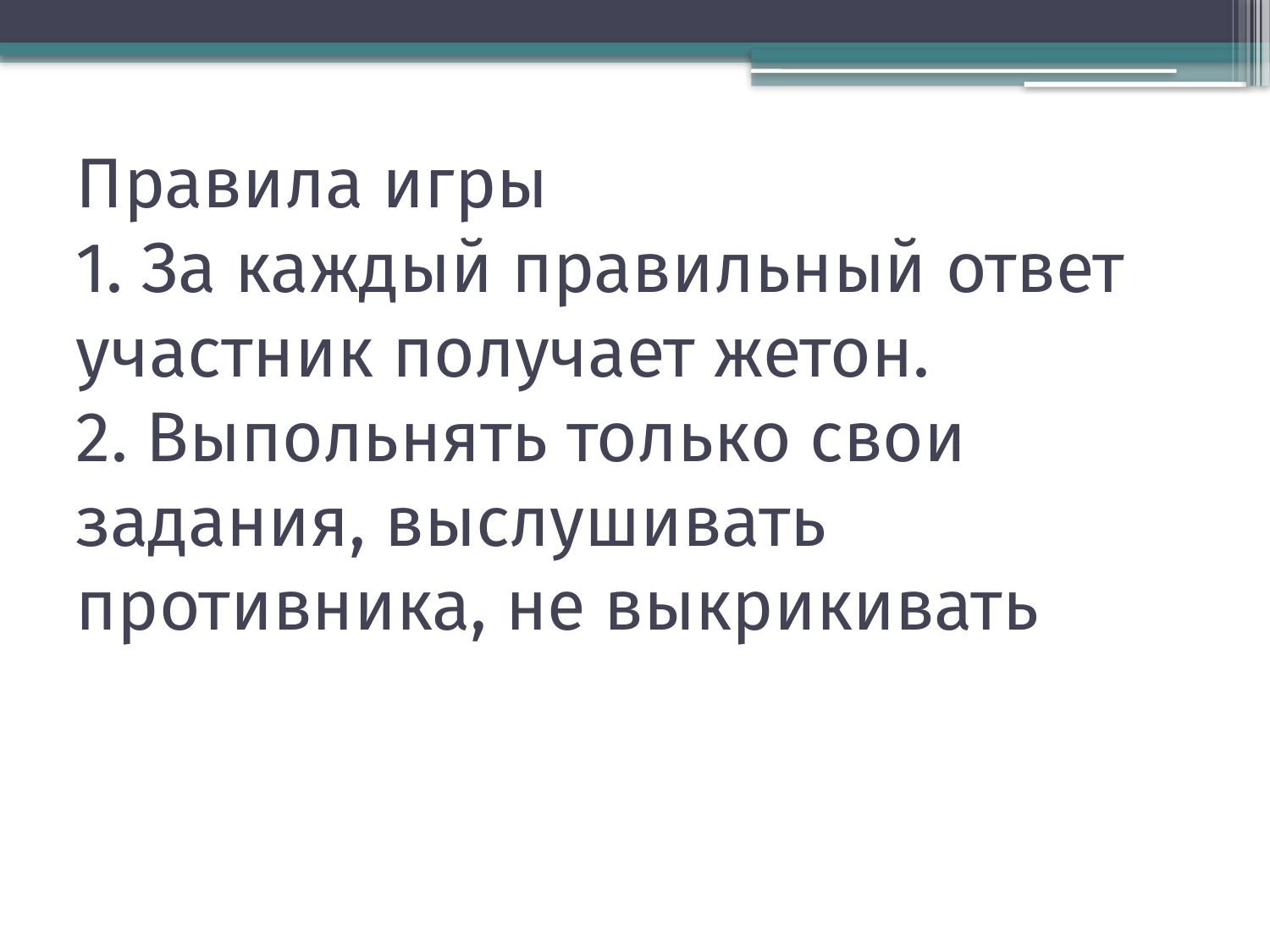

# Правила игры 1. За каждый правильный ответ участник получает жетон. 2. Выпольнять только свои задания, выслушивать противника, не выкрикивать